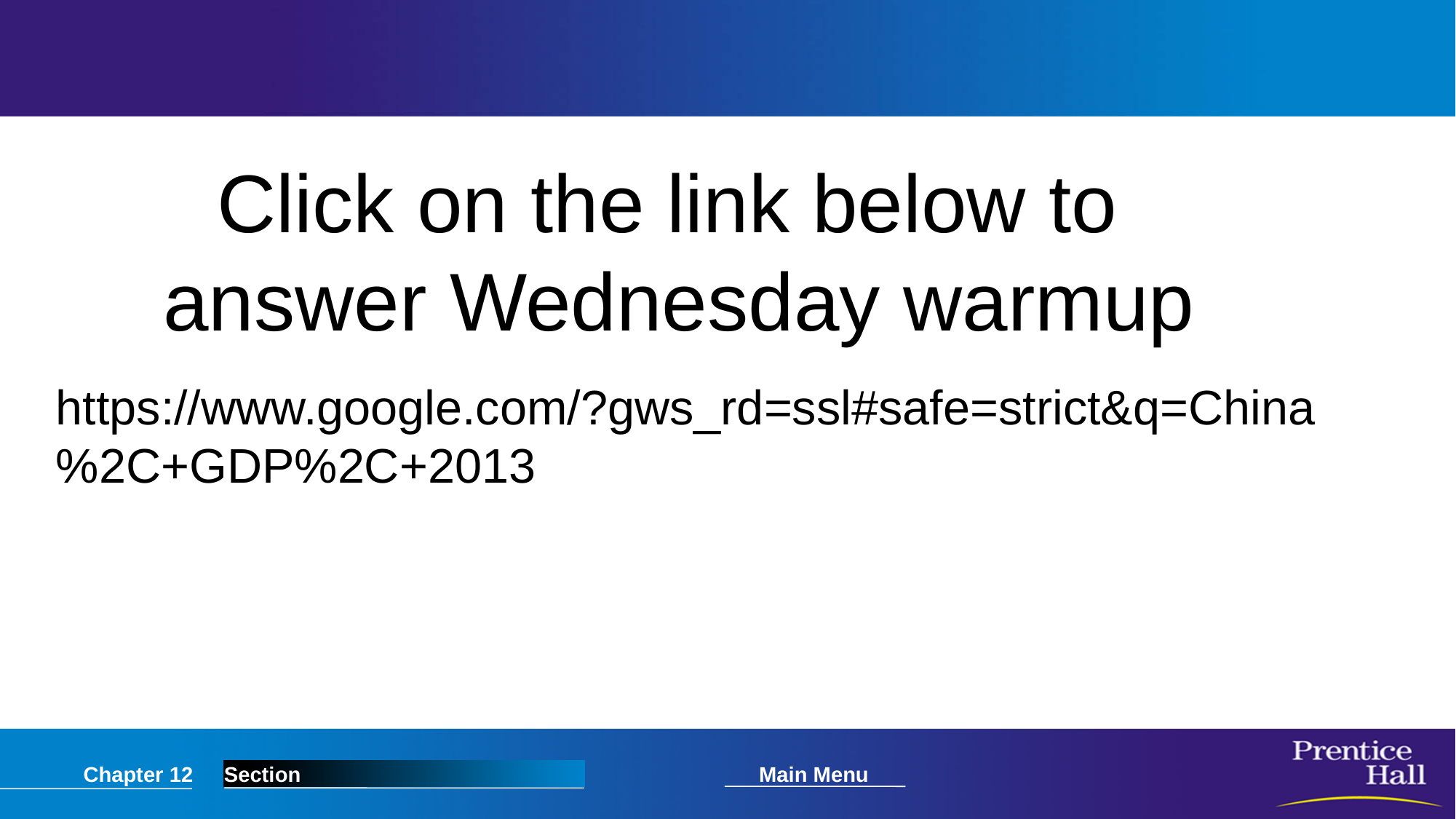

Click on the link below to
answer Wednesday warmup
https://www.google.com/?gws_rd=ssl#safe=strict&q=China%2C+GDP%2C+2013